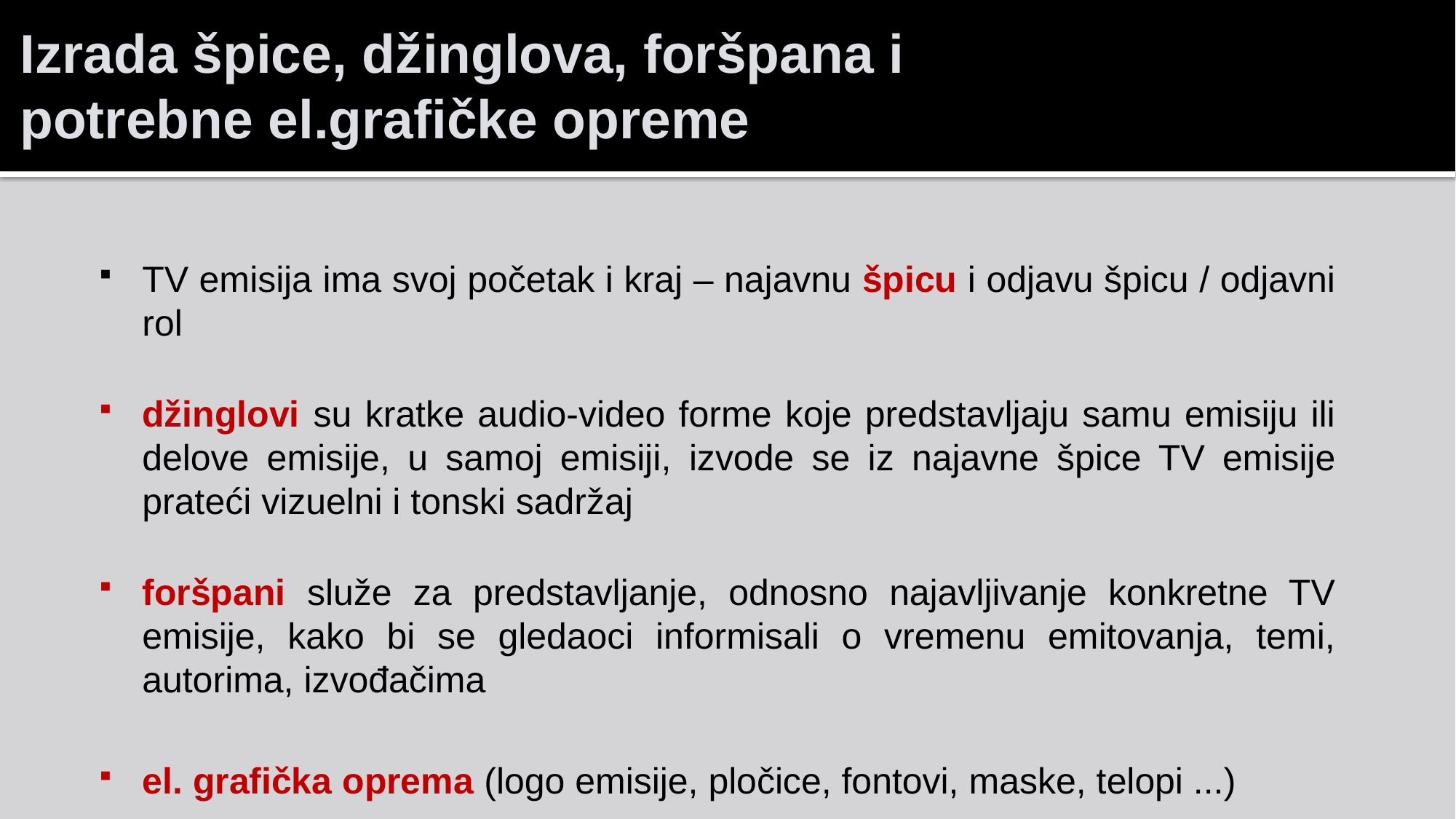

Izrada špice, džinglova, foršpana i
potrebne el.grafičke opreme

TV emisija ima svoj početak i kraj – najavnu špicu i odjavu špicu / odjavni rol

džinglovi su kratke audio-video forme koje predstavljaju samu emisiju ili delove emisije, u samoj emisiji, izvode se iz najavne špice TV emisije prateći vizuelni i tonski sadržaj

foršpani služe za predstavljanje, odnosno najavljivanje konkretne TV emisije, kako bi se gledaoci informisali o vremenu emitovanja, temi, autorima, izvođačima

el. grafička oprema (logo emisije, pločice, fontovi, maske, telopi ...)